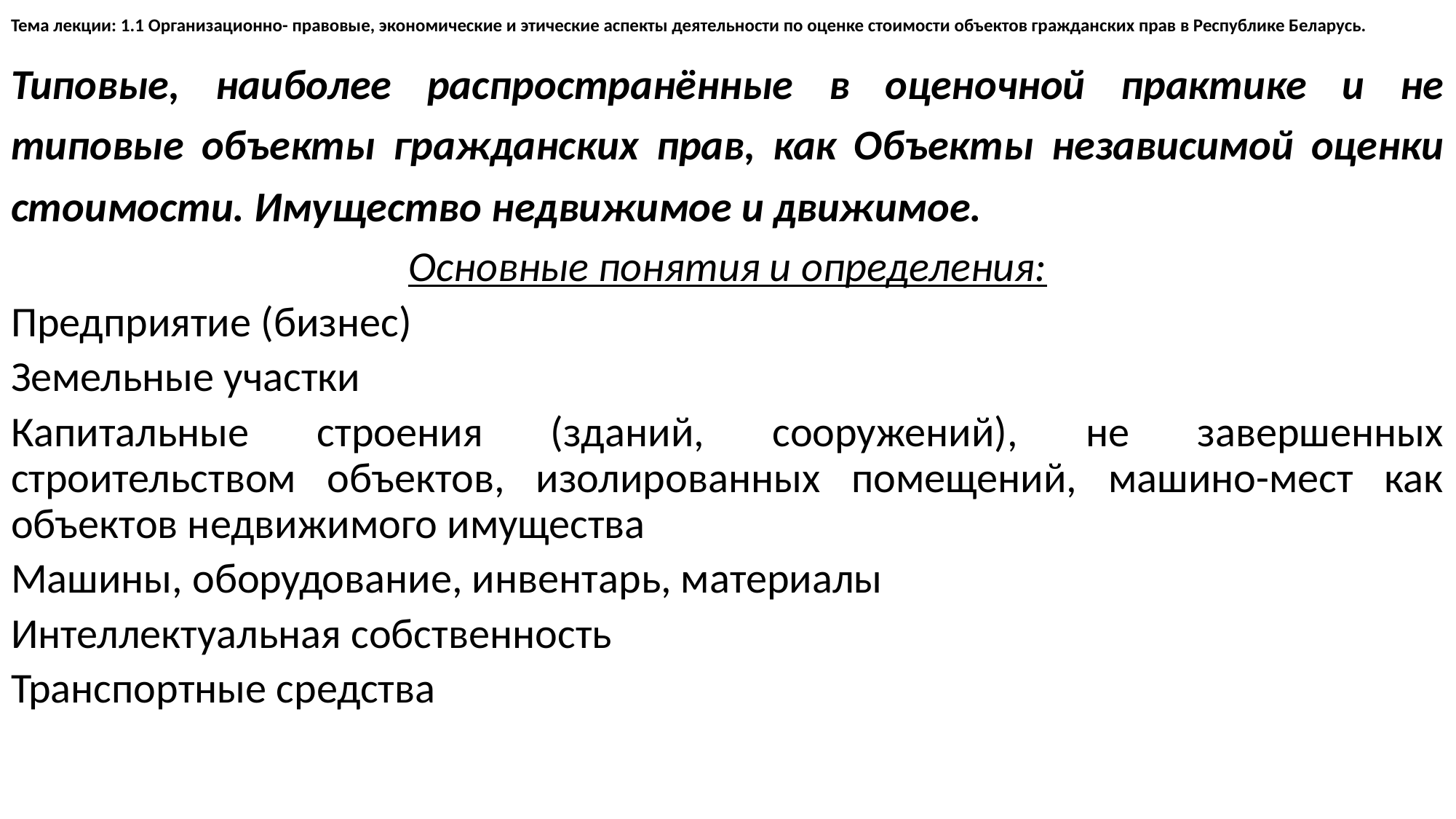

# Тема лекции: 1.1 Организационно- правовые, экономические и этические аспекты деятельности по оценке стоимости объектов гражданских прав в Республике Беларусь.
Типовые, наиболее распространённые в оценочной практике и не типовые объекты гражданских прав, как Объекты независимой оценки стоимости. Имущество недвижимое и движимое.
Основные понятия и определения:
Предприятие (бизнес)
Земельные участки
Капитальные строения (зданий, сооружений), не завершенных строительством объектов, изолированных помещений, машино-мест как объектов недвижимого имущества
Машины, оборудование, инвентарь, материалы
Интеллектуальная собственность
Транспортные средства